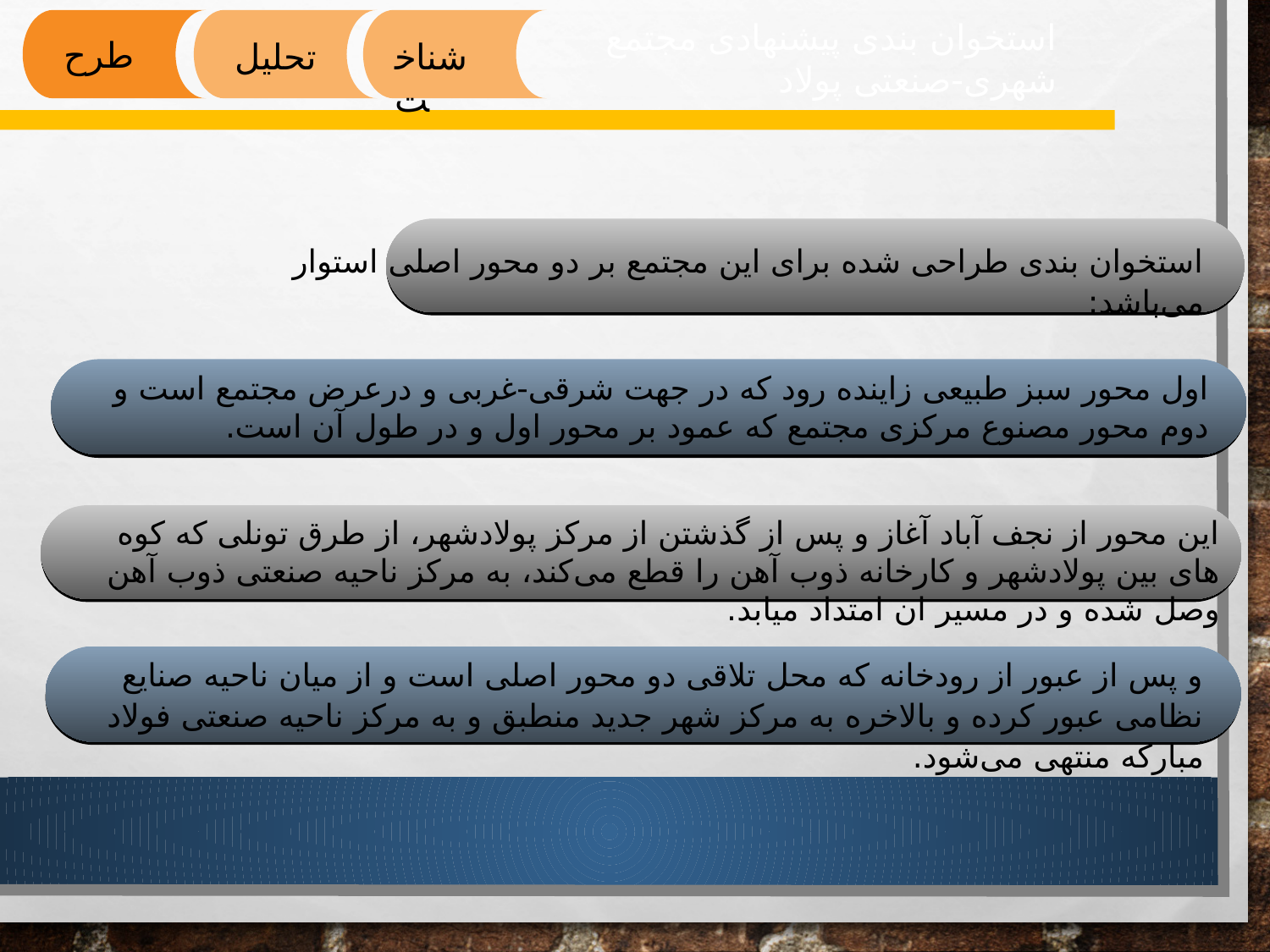

استخوان بندی پیشنهادی مجتمع شهری-صنعتی پولاد
طرح
تحلیل
شناخت

استخوان بندی طراحی شده برای این مجتمع بر دو محور اصلی استوار می‌باشد:

اول محور سبز طبیعی زاینده رود که در جهت شرقی-غربی و درعرض مجتمع است و دوم محور مصنوع مرکزی مجتمع که عمود بر محور اول و در طول آن است.

این محور از نجف آباد آغاز و پس از گذشتن از مرکز پولادشهر، از طرق تونلی که کوه های بین پولادشهر و کارخانه ذوب آهن را قطع می‌کند، به مرکز ناحیه صنعتی ذوب آهن وصل شده و در مسیر ان امتداد میابد.

و پس از عبور از رودخانه که محل تلاقی دو محور اصلی است و از میان ناحیه صنایع نظامی عبور کرده و بالاخره به مرکز شهر جدید منطبق و به مرکز ناحیه صنعتی فولاد مبارکه منتهی می‌شود.